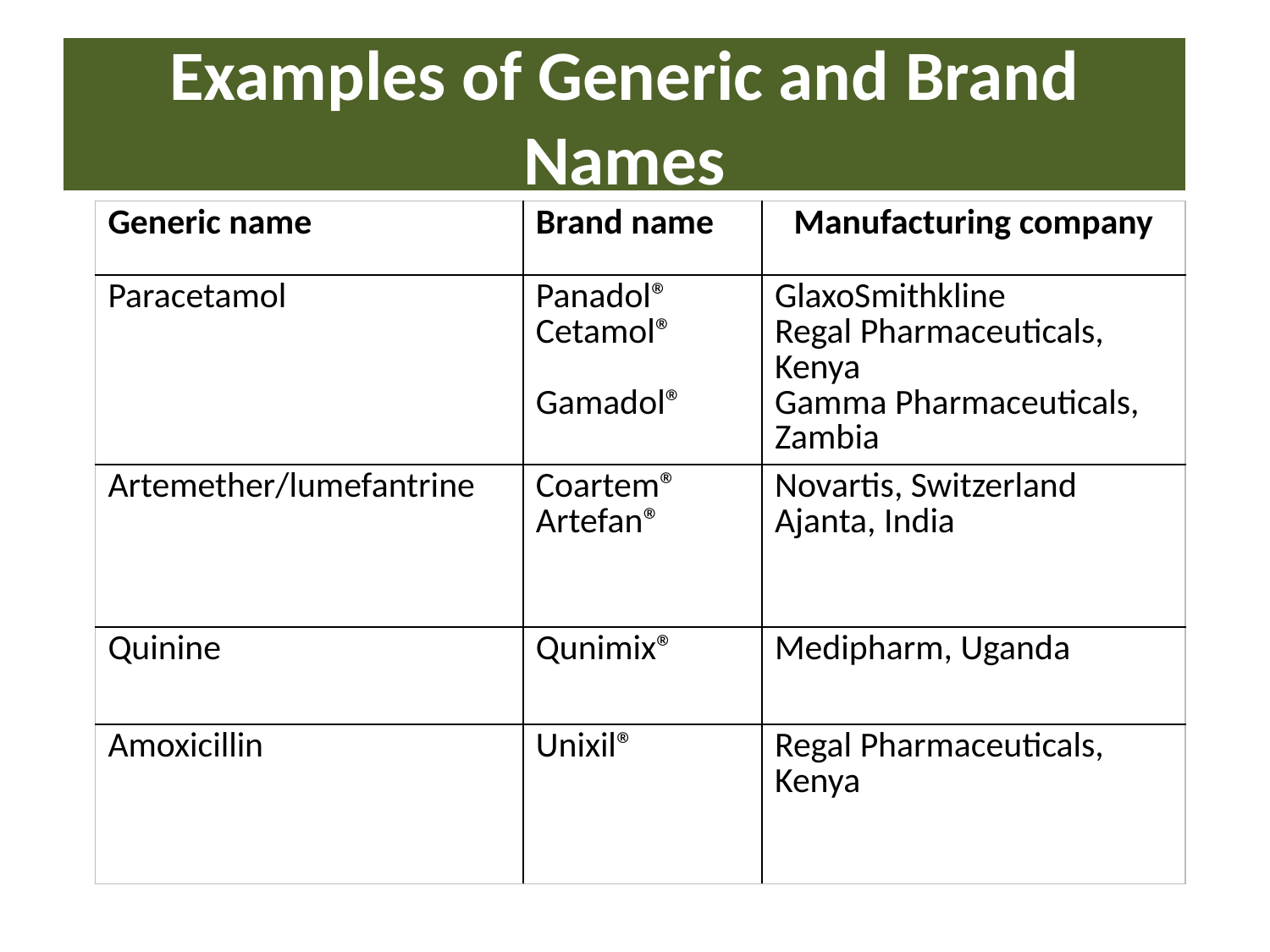

# Examples of Generic and Brand Names
| Generic name | Brand name | Manufacturing company |
| --- | --- | --- |
| Paracetamol | Panadol® Cetamol® Gamadol® | GlaxoSmithkline Regal Pharmaceuticals, Kenya Gamma Pharmaceuticals, Zambia |
| Artemether/lumefantrine | Coartem® Artefan® | Novartis, Switzerland Ajanta, India |
| Quinine | Qunimix® | Medipharm, Uganda |
| Amoxicillin | Unixil® | Regal Pharmaceuticals, Kenya |